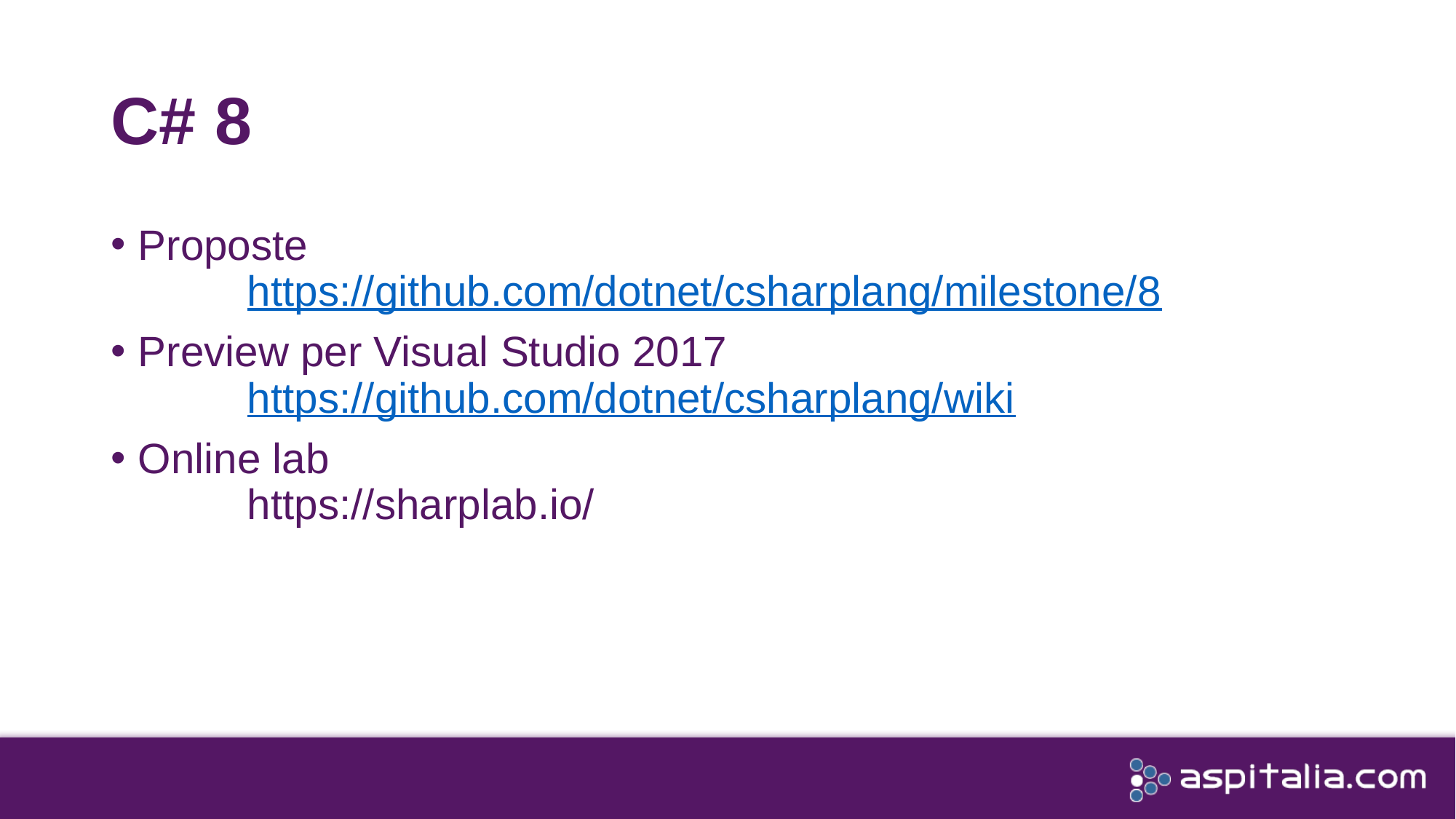

# C# 8
Proposte
	https://github.com/dotnet/csharplang/milestone/8
Preview per Visual Studio 2017
	https://github.com/dotnet/csharplang/wiki
Online lab
	https://sharplab.io/